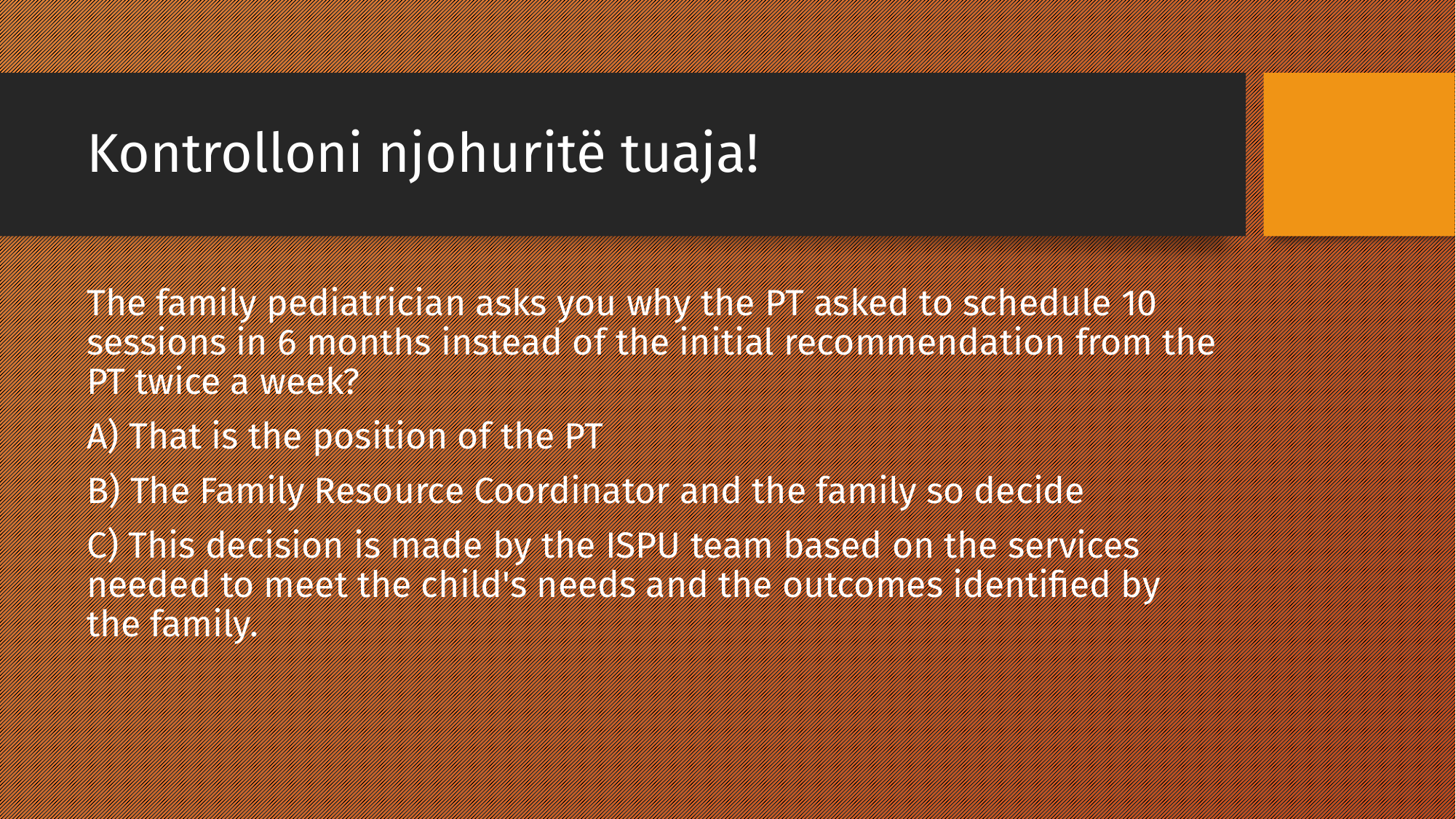

# Kontrolloni njohuritë tuaja!
The family pediatrician asks you why the PT asked to schedule 10 sessions in 6 months instead of the initial recommendation from the PT twice a week?
A) That is the position of the PT
B) The Family Resource Coordinator and the family so decide
C) This decision is made by the ISPU team based on the services needed to meet the child's needs and the outcomes identified by the family.